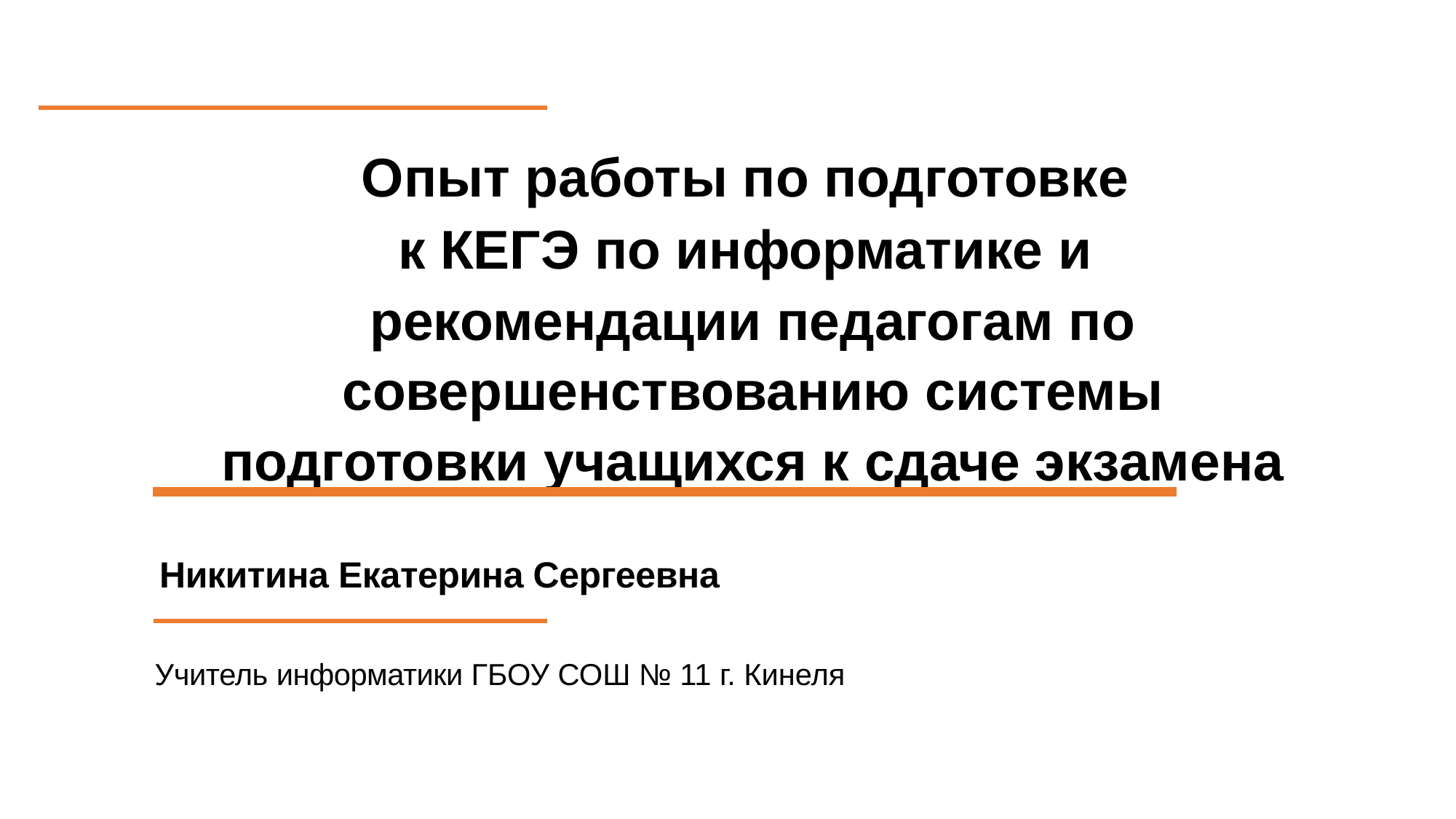

Опыт работы по подготовке
к КЕГЭ по информатике и
рекомендации педагогам по совершенствованию системы подготовки учащихся к сдаче экзамена

Никитина Екатерина Сергеевна
Учитель информатики ГБОУ СОШ № 11 г. Кинеля